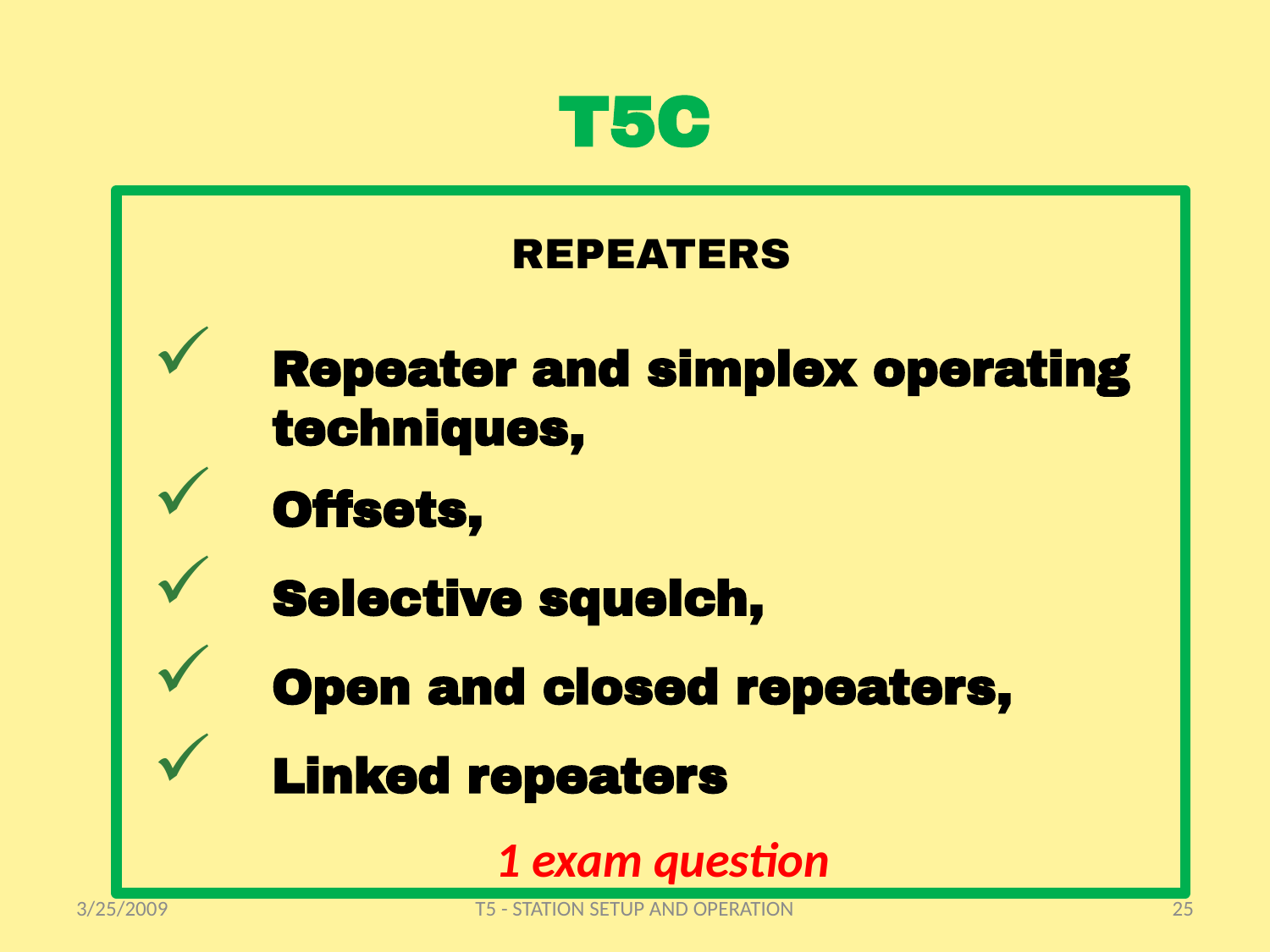

# T5C

REPEATERS

Repeater and simplex operating techniques,

Offsets,
Selective squelch,
Open and closed repeaters,
Linked repeaters

1 exam question
3/25/2009
T5 - STATION SETUP AND OPERATION
25